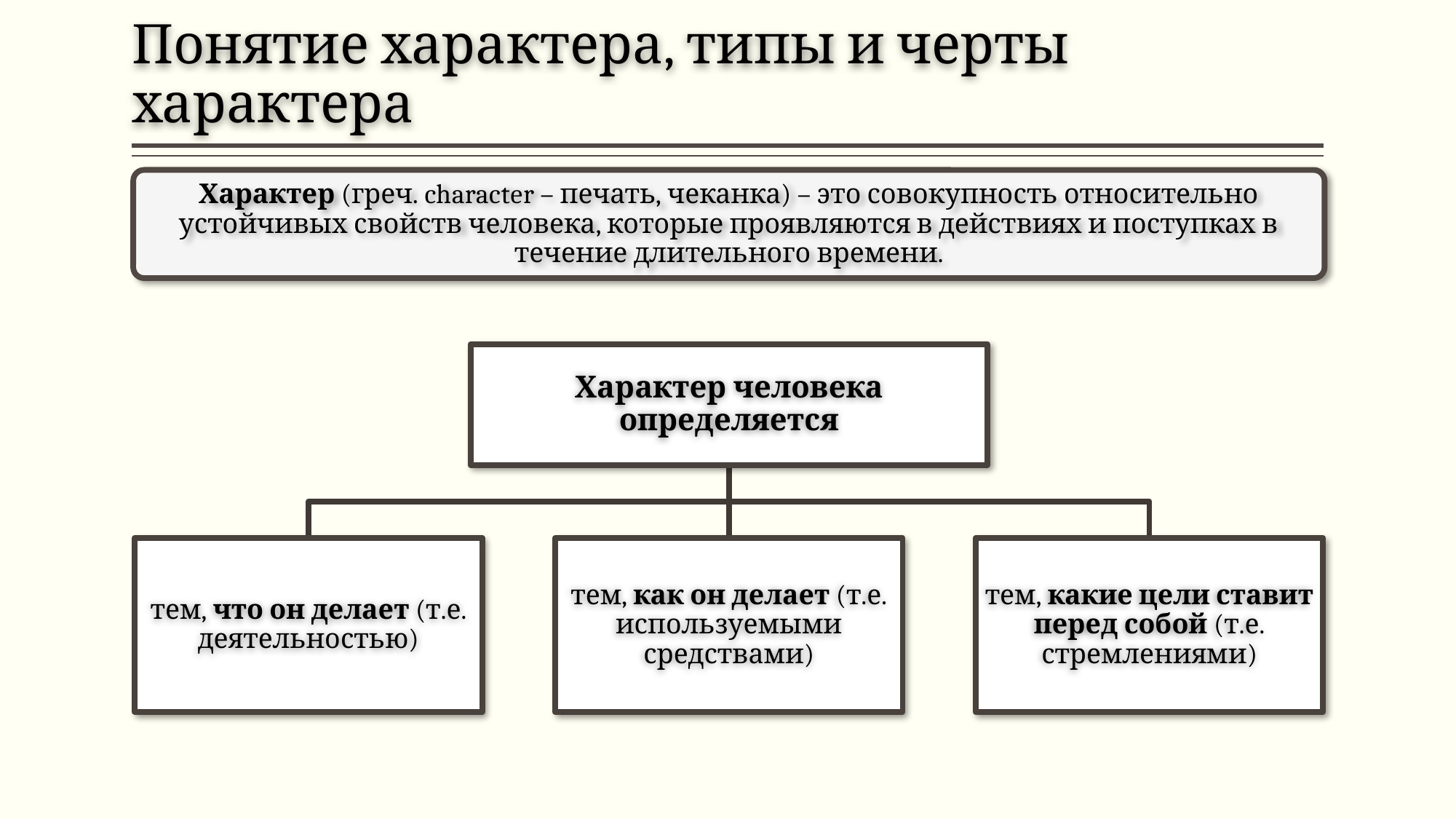

# Понятие характера, типы и черты характера

Характер (греч. character – печать, чеканка) – это совокупность относительно устойчивых свойств человека, которые проявляются в действиях и поступках в течение длительного времени.

Характер человека определяется

тем, что он делает (т.е. деятельностью)

тем, как он делает (т.е. используемыми средствами)

тем, какие цели ставит перед собой (т.е. стремлениями)